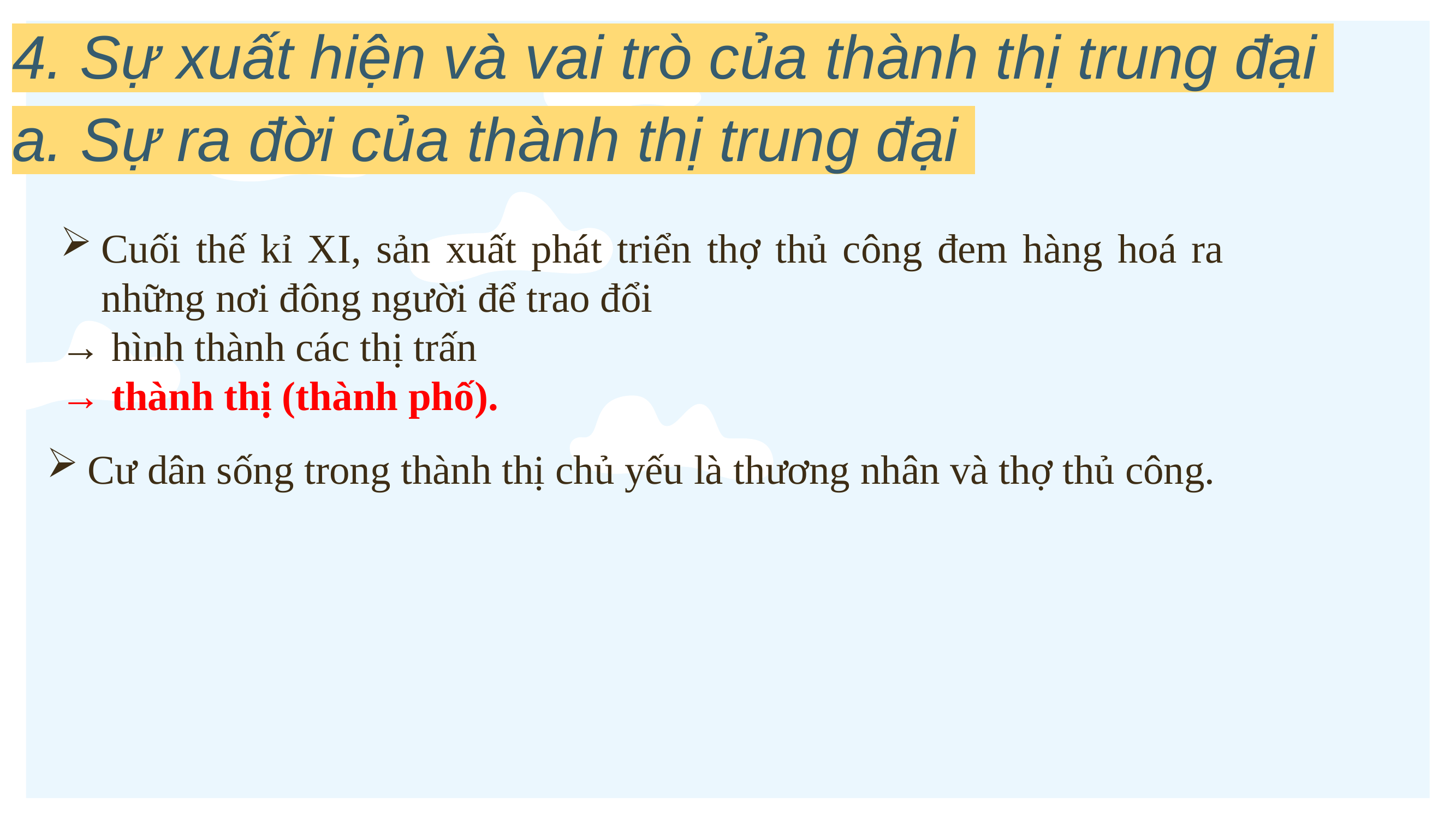

4. Sự xuất hiện và vai trò của thành thị trung đại
a. Sự ra đời của thành thị trung đại
Cuối thế kỉ XI, sản xuất phát triển thợ thủ công đem hàng hoá ra những nơi đông người để trao đổi
→ hình thành các thị trấn
→ thành thị (thành phố).
Cư dân sống trong thành thị chủ yếu là thương nhân và thợ thủ công.